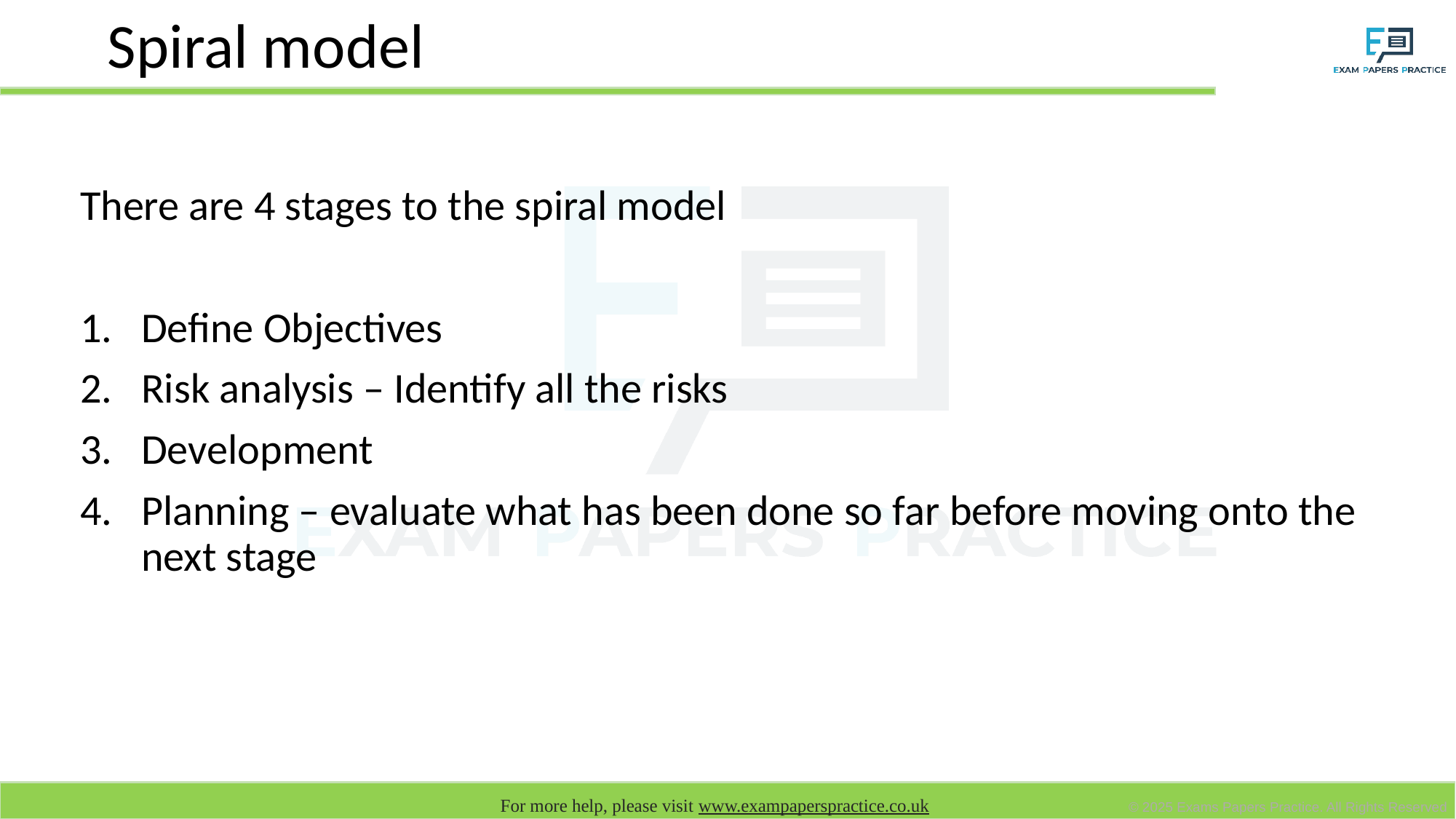

# Spiral model
There are 4 stages to the spiral model

Define Objectives
Risk analysis – Identify all the risks
Development
Planning – evaluate what has been done so far before moving onto the next stage